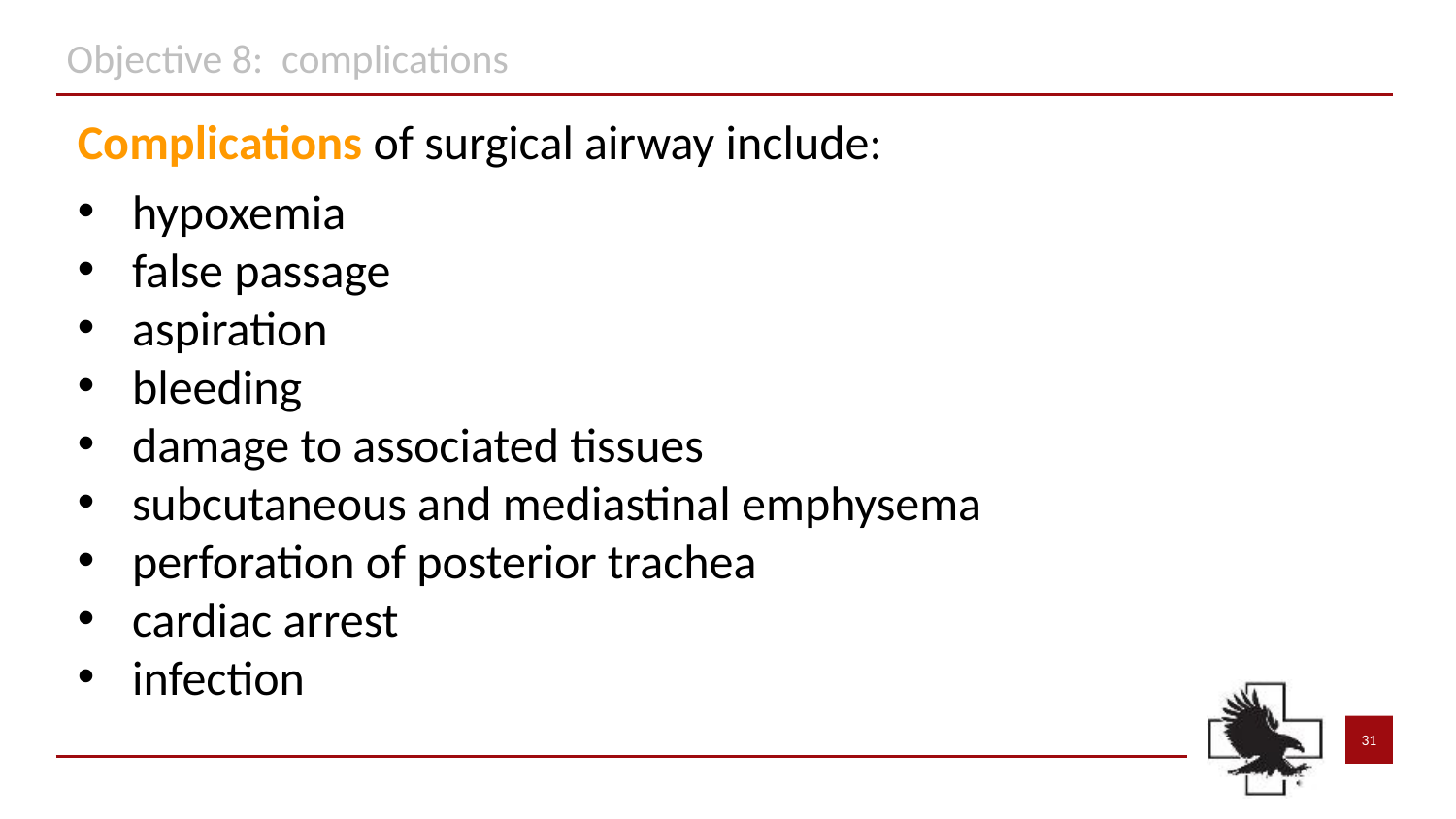

Objective 8:  complications
Complications of surgical airway include:

hypoxemia
false passage
aspiration
bleeding
damage to associated tissues
subcutaneous and mediastinal emphysema
perforation of posterior trachea
cardiac arrest
infection
31